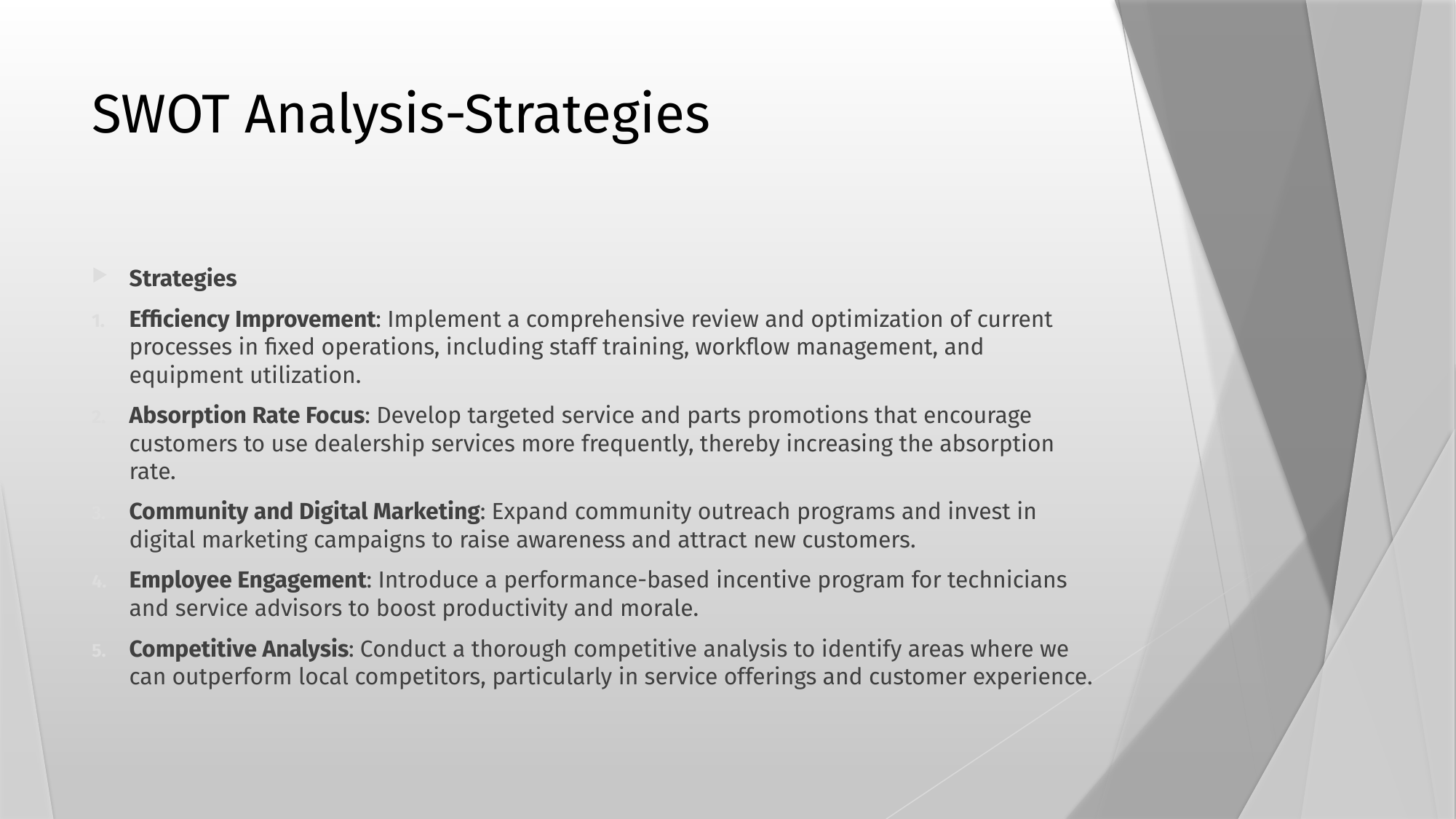

# SWOT Analysis-Strategies
Strategies
Efficiency Improvement: Implement a comprehensive review and optimization of current processes in fixed operations, including staff training, workflow management, and equipment utilization.
Absorption Rate Focus: Develop targeted service and parts promotions that encourage customers to use dealership services more frequently, thereby increasing the absorption rate.
Community and Digital Marketing: Expand community outreach programs and invest in digital marketing campaigns to raise awareness and attract new customers.
Employee Engagement: Introduce a performance-based incentive program for technicians and service advisors to boost productivity and morale.
Competitive Analysis: Conduct a thorough competitive analysis to identify areas where we can outperform local competitors, particularly in service offerings and customer experience.